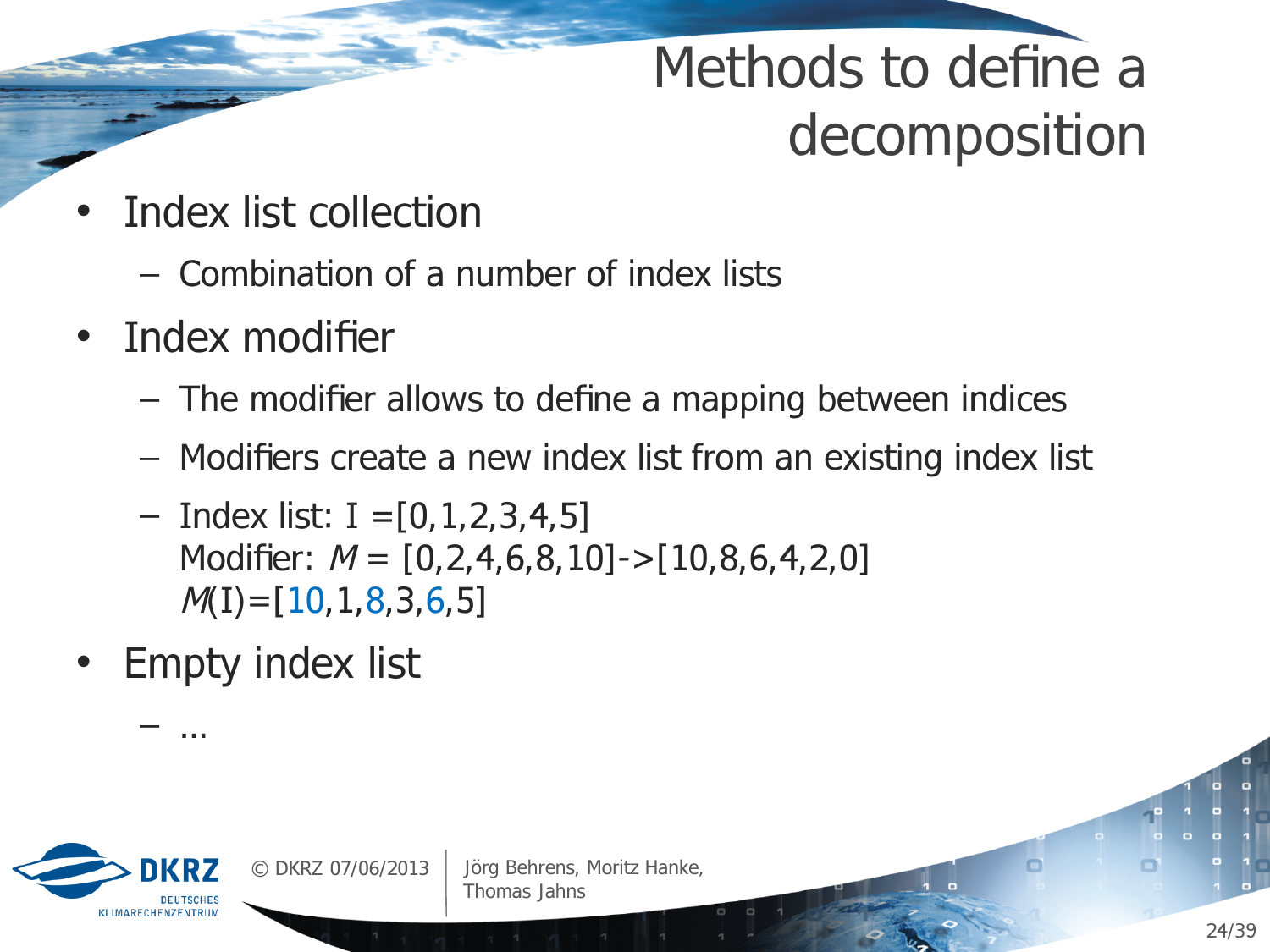

# Methods to define a decomposition
Index list collection
Combination of a number of index lists
Index modifier
The modifier allows to define a mapping between indices
Modifiers create a new index list from an existing index list
Index list: I =[0,1,2,3,4,5]
Modifier: M = [0,2,4,6,8,10]->[10,8,6,4,2,0]
M(I)=[10,1,8,3,6,5]
Empty index list
…
Jörg Behrens, Moritz Hanke, Thomas Jahns
07/06/2013
24